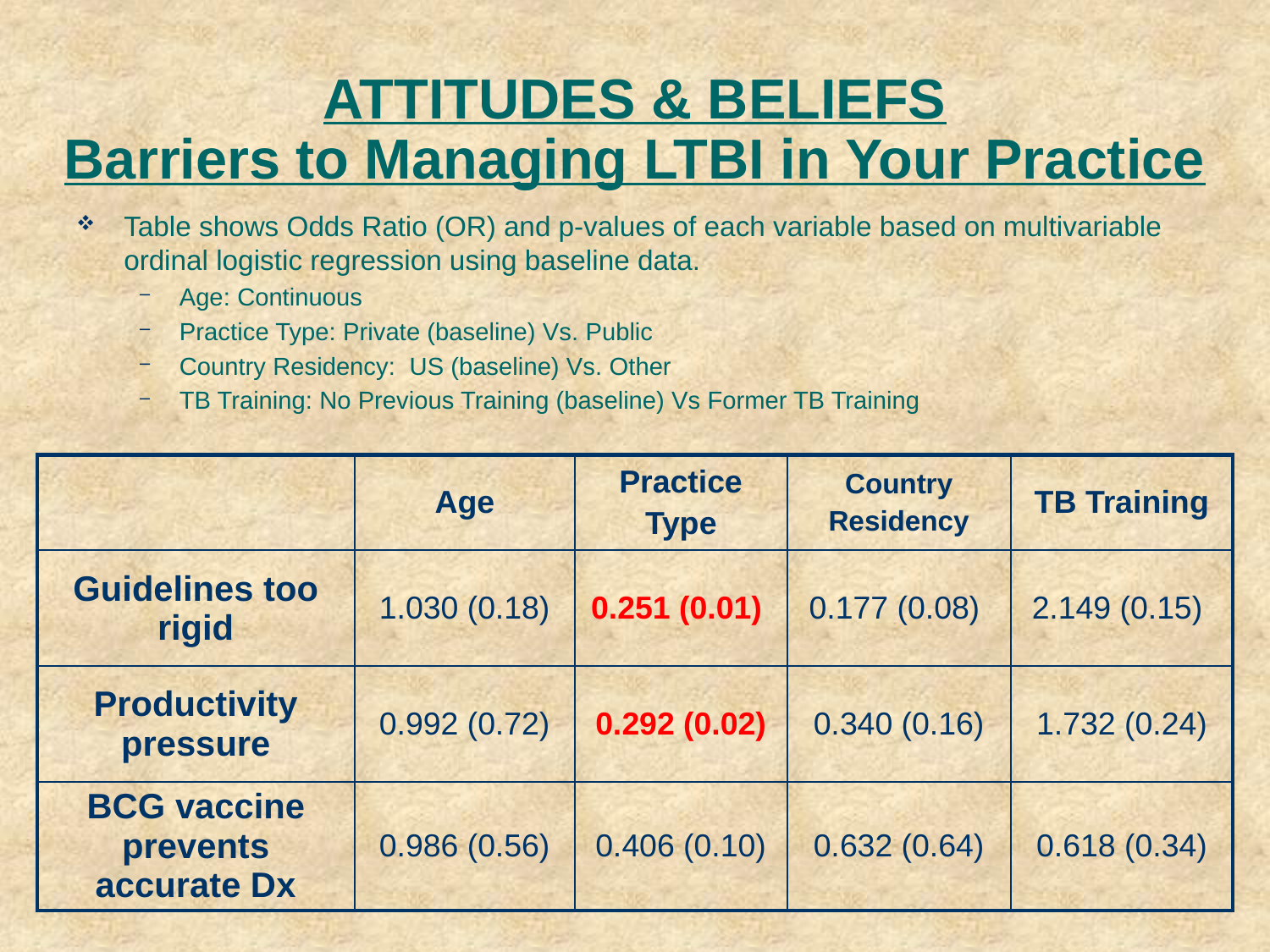

# ATTITUDES & BELIEFS Barriers to Managing LTBI in Your Practice
Table shows Odds Ratio (OR) and p-values of each variable based on multivariable ordinal logistic regression using baseline data.
Age: Continuous
Practice Type: Private (baseline) Vs. Public
Country Residency:  US (baseline) Vs. Other
TB Training: No Previous Training (baseline) Vs Former TB Training
|  | Age | Practice Type | Country Residency | TB Training |
| --- | --- | --- | --- | --- |
| Guidelines too rigid | 1.030 (0.18) | 0.251 (0.01) | 0.177 (0.08) | 2.149 (0.15) |
| Productivity pressure | 0.992 (0.72) | 0.292 (0.02) | 0.340 (0.16) | 1.732 (0.24) |
| BCG vaccine prevents accurate Dx | 0.986 (0.56) | 0.406 (0.10) | 0.632 (0.64) | 0.618 (0.34) |